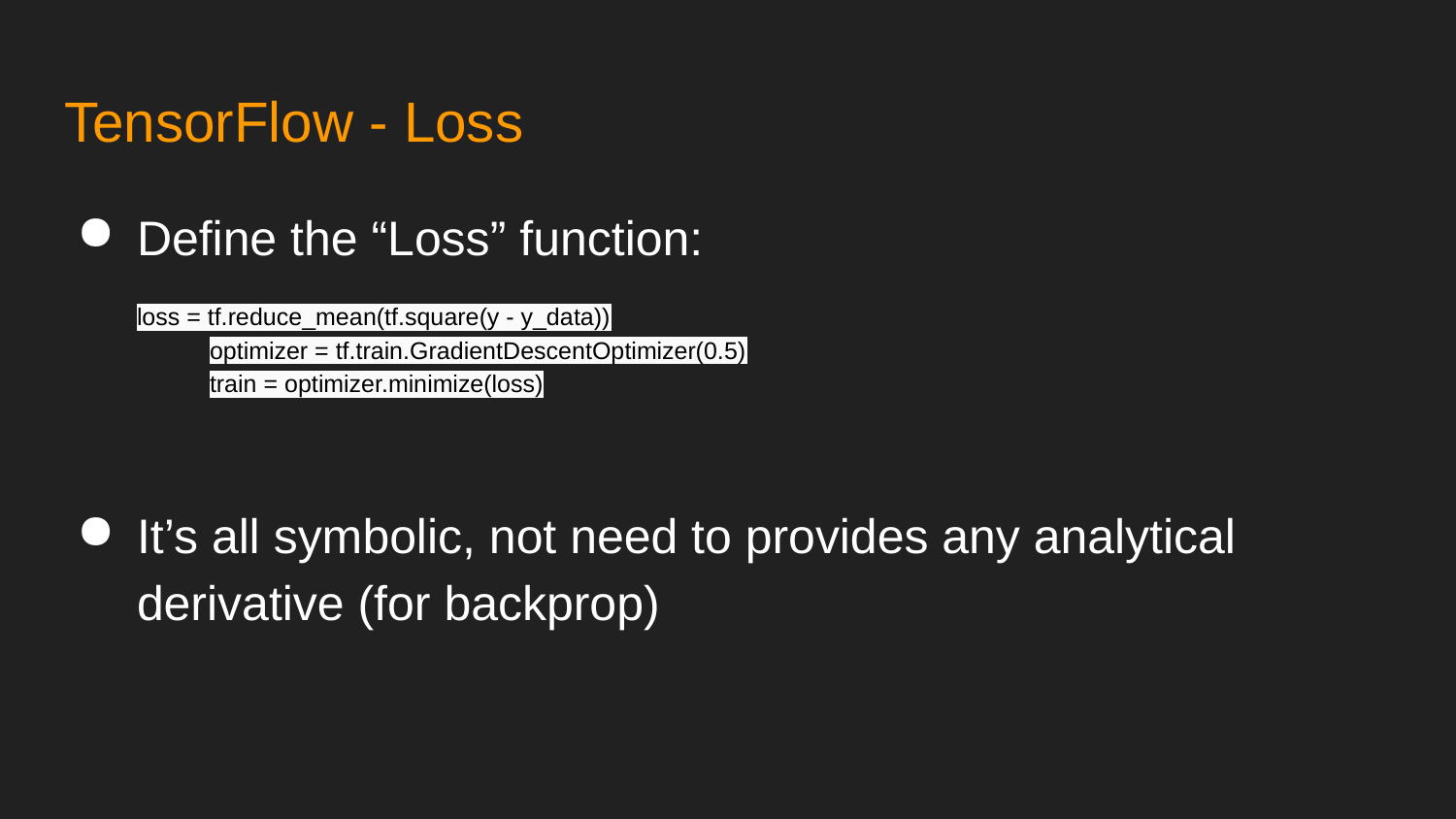

# TensorFlow - Loss
Define the “Loss” function:
loss = tf.reduce_mean(tf.square(y - y_data))
	optimizer = tf.train.GradientDescentOptimizer(0.5)
	train = optimizer.minimize(loss)

It’s all symbolic, not need to provides any analytical derivative (for backprop)